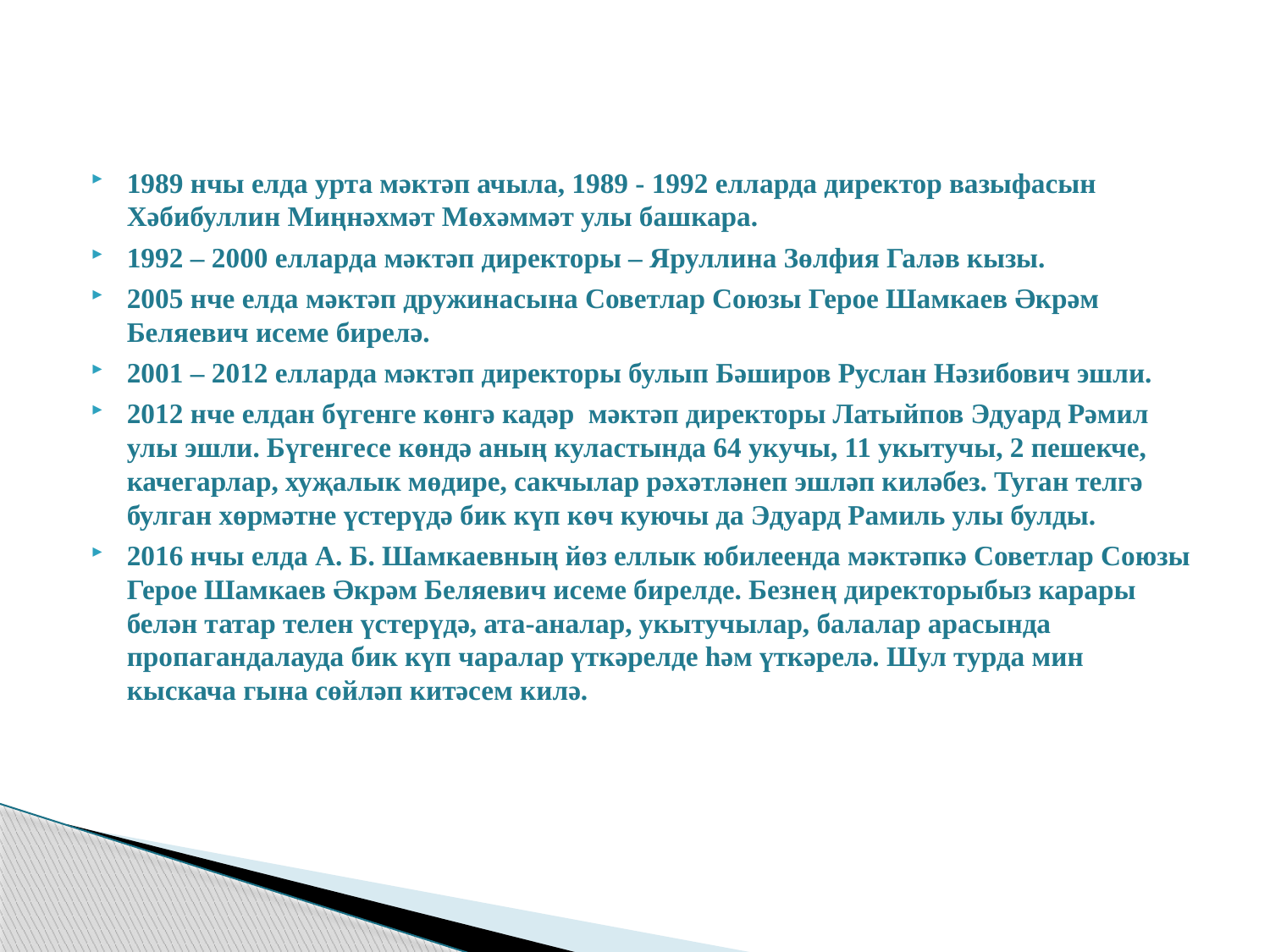

1989 нчы елда урта мәктәп ачыла, 1989 - 1992 елларда директор вазыфасын Хәбибуллин Миңнәхмәт Мөхәммәт улы башкара.
1992 – 2000 елларда мәктәп директоры – Яруллина Зөлфия Галәв кызы.
2005 нче елда мәктәп дружинасына Советлар Союзы Герое Шамкаев Әкрәм Беляевич исеме бирелә.
2001 – 2012 елларда мәктәп директоры булып Бәширов Руслан Нәзибович эшли.
2012 нче елдан бүгенге көнгә кадәр  мәктәп директоры Латыйпов Эдуард Рәмил улы эшли. Бүгенгесе көндә аның куластында 64 укучы, 11 укытучы, 2 пешекче, качегарлар, хуҗалык мөдире, сакчылар рәхәтләнеп эшләп киләбез. Туган телгә булган хөрмәтне үстерүдә бик күп көч куючы да Эдуард Рамиль улы булды.
2016 нчы елда А. Б. Шамкаевның йөз еллык юбилеенда мәктәпкә Советлар Союзы Герое Шамкаев Әкрәм Беляевич исеме бирелде. Безнең директорыбыз карары белән татар телен үстерүдә, ата-аналар, укытучылар, балалар арасында пропагандалауда бик күп чаралар үткәрелде һәм үткәрелә. Шул турда мин кыскача гына сөйләп китәсем килә.